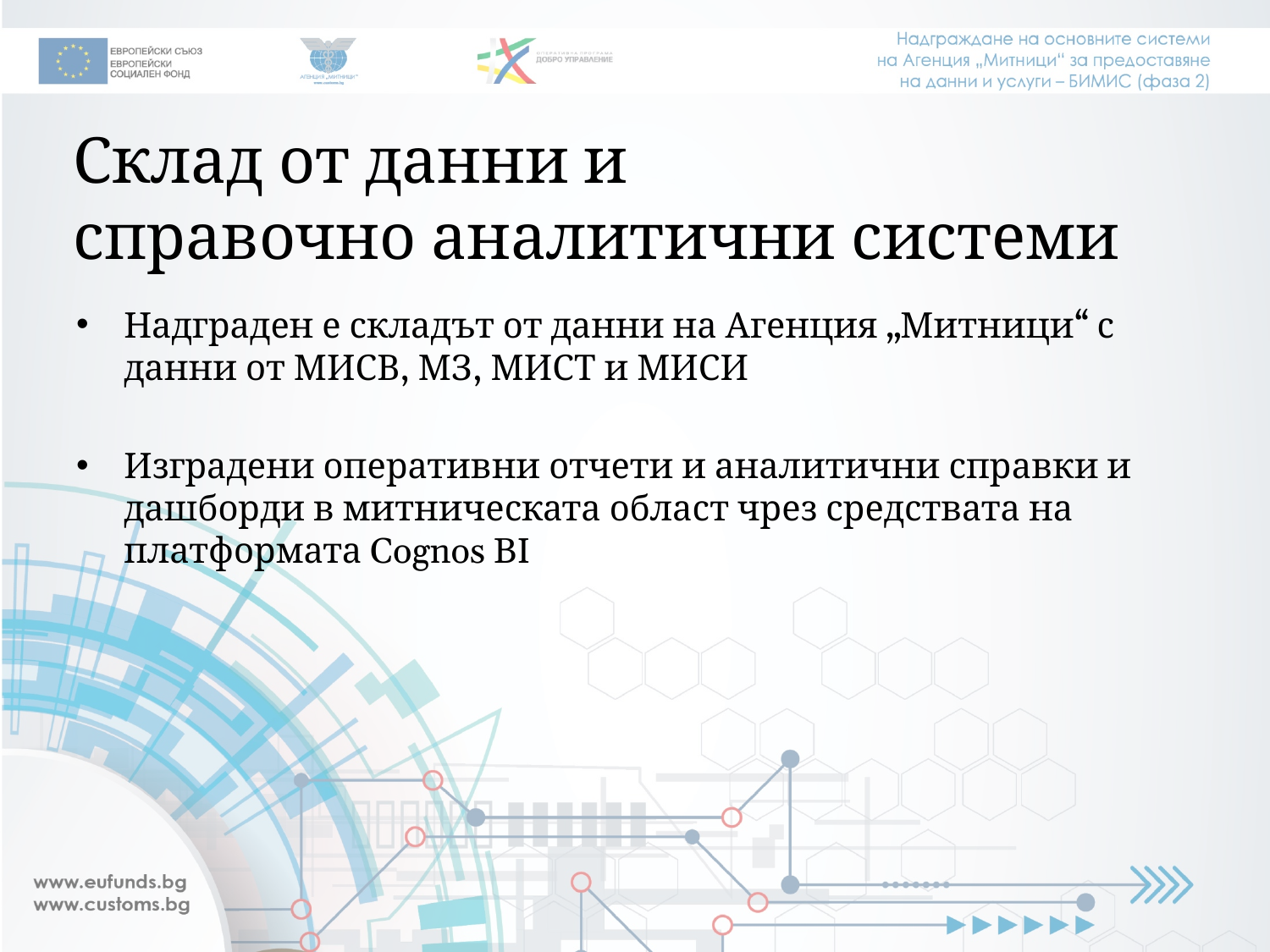

# Склад от данни и справочно аналитични системи
Надграден е складът от данни на Агенция „Митници“ с данни от МИСВ, МЗ, МИСТ и МИСИ

Изградени оперативни отчети и аналитични справки и дашборди в митническата област чрез средствата на платформата Cognos BI